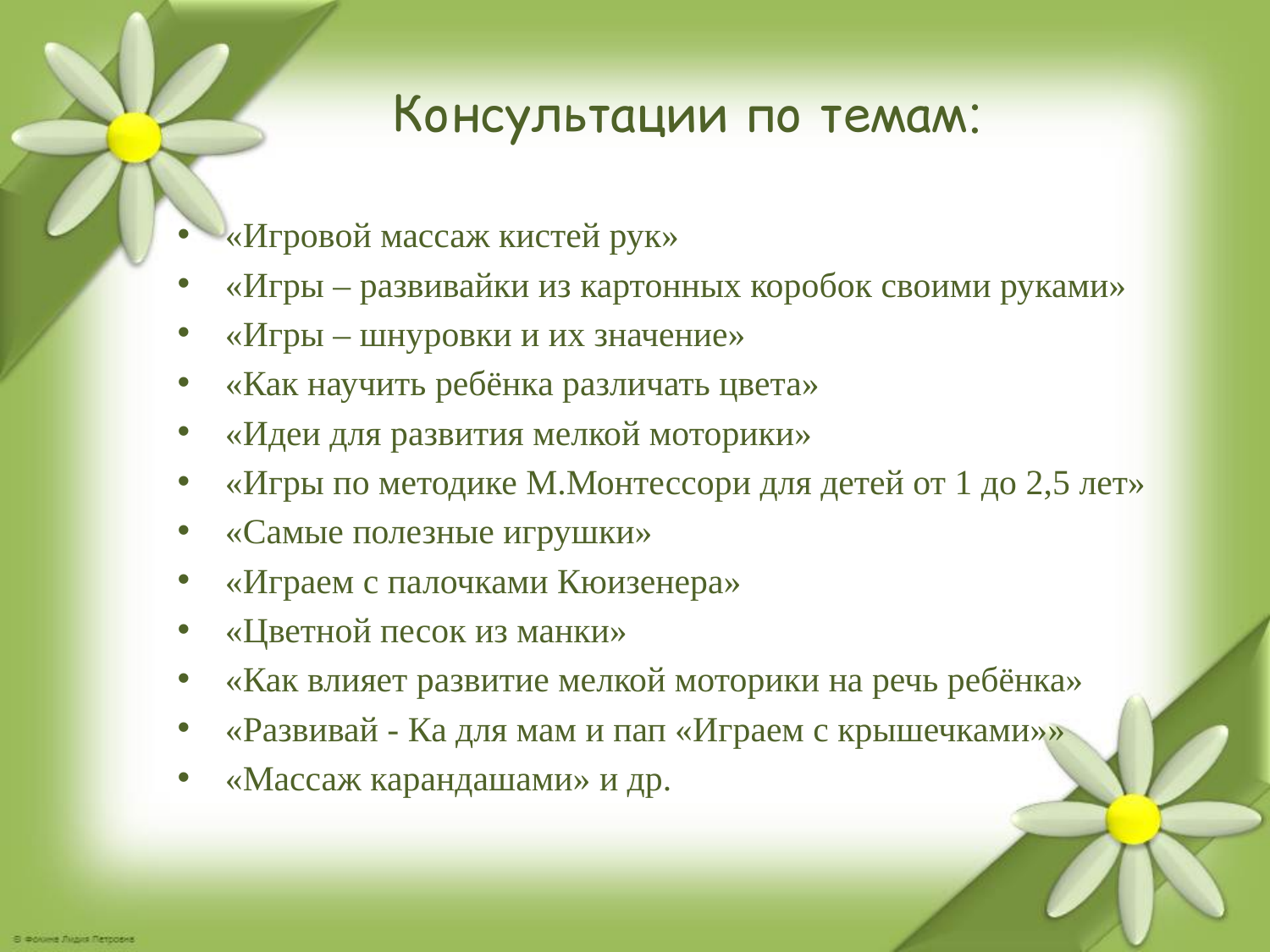

# Консультации по темам:
«Игровой массаж кистей рук»
«Игры – развивайки из картонных коробок своими руками»
«Игры – шнуровки и их значение»
«Как научить ребёнка различать цвета»
«Идеи для развития мелкой моторики»
«Игры по методике М.Монтессори для детей от 1 до 2,5 лет»
«Самые полезные игрушки»
«Играем с палочками Кюизенера»
«Цветной песок из манки»
«Как влияет развитие мелкой моторики на речь ребёнка»
«Развивай - Ка для мам и пап «Играем с крышечками»»
«Массаж карандашами» и др.